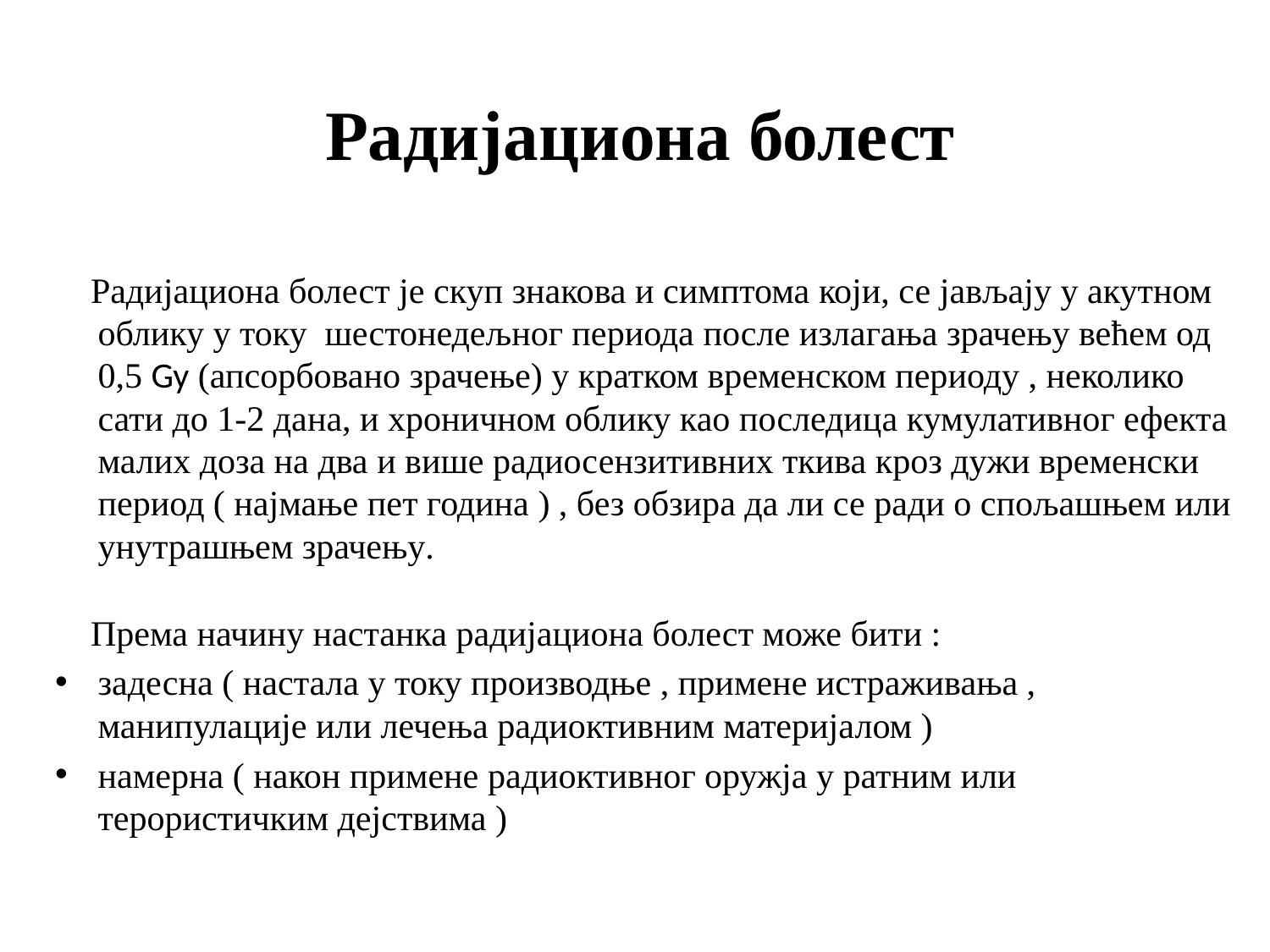

# Радијациона болест

    Радијациона болест је скуп знакова и симптома који, се јављају у акутном облику у току  шестонедељног периода после излагања зрачењу већем од 0,5 Gy (апсорбовано зрачење) у кратком временском периоду , неколико сати до 1-2 дана, и хроничном облику као последица кумулативног ефекта малих доза на два и више радиосензитивних ткива кроз дужи временски период ( најмање пет година ) , без обзира да ли се ради о спољашњем или унутрашњем зрачењу.

    Према начину настанка радијациона болест може бити ​:
задесна ( настала у току производње , примене истраживања , манипулације или лечења радиоктивним материјалом )
намерна ( након примене радиоктивног оружја у ратним или терористичким дејствима )